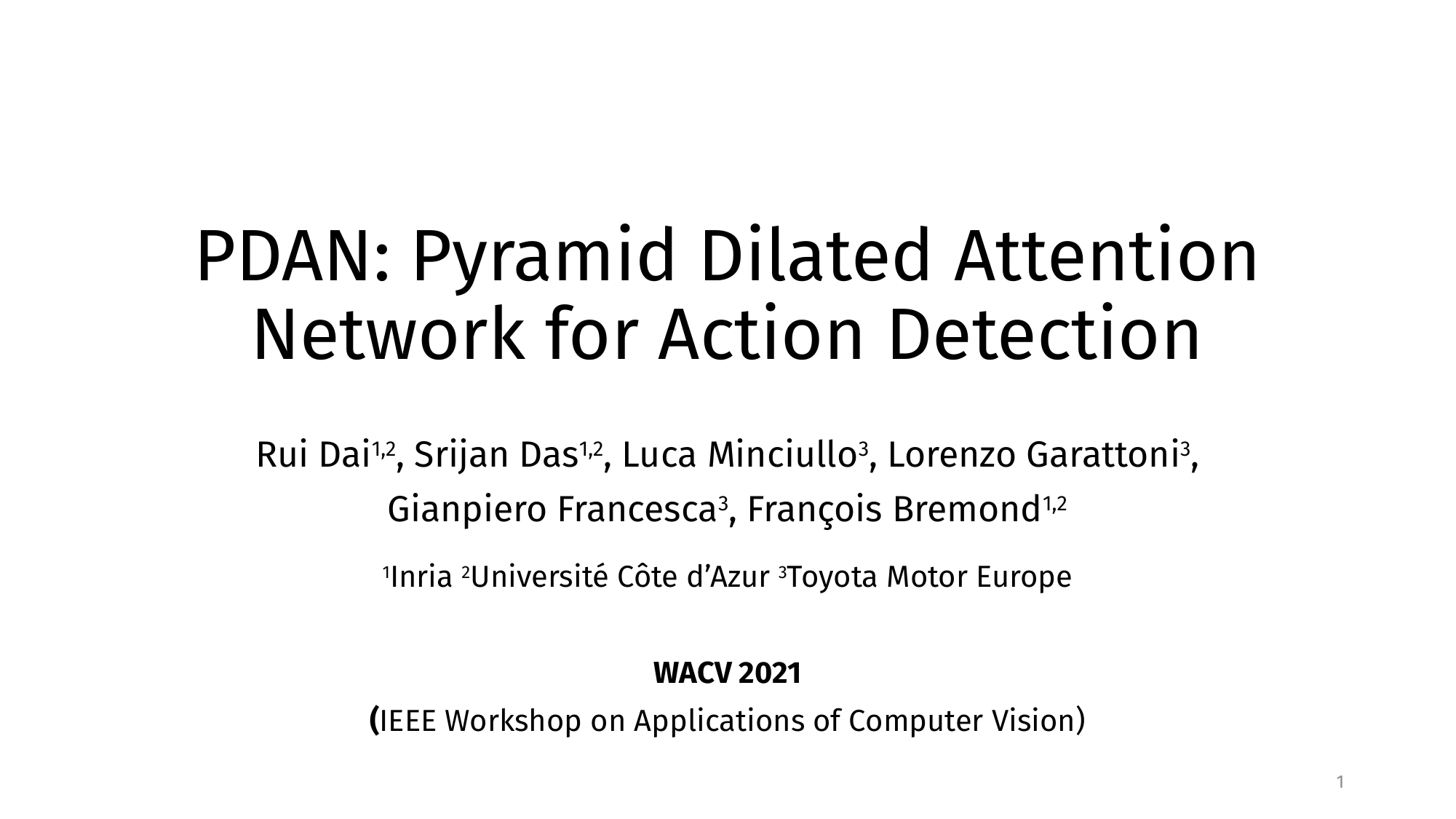

# PDAN: Pyramid Dilated Attention Network for Action Detection
Rui Dai1,2, Srijan Das1,2, Luca Minciullo3, Lorenzo Garattoni3,
Gianpiero Francesca3, François Bremond1,2

1Inria 2Université Côte d’Azur 3Toyota Motor Europe

WACV 2021
(IEEE Workshop on Applications of Computer Vision)
1